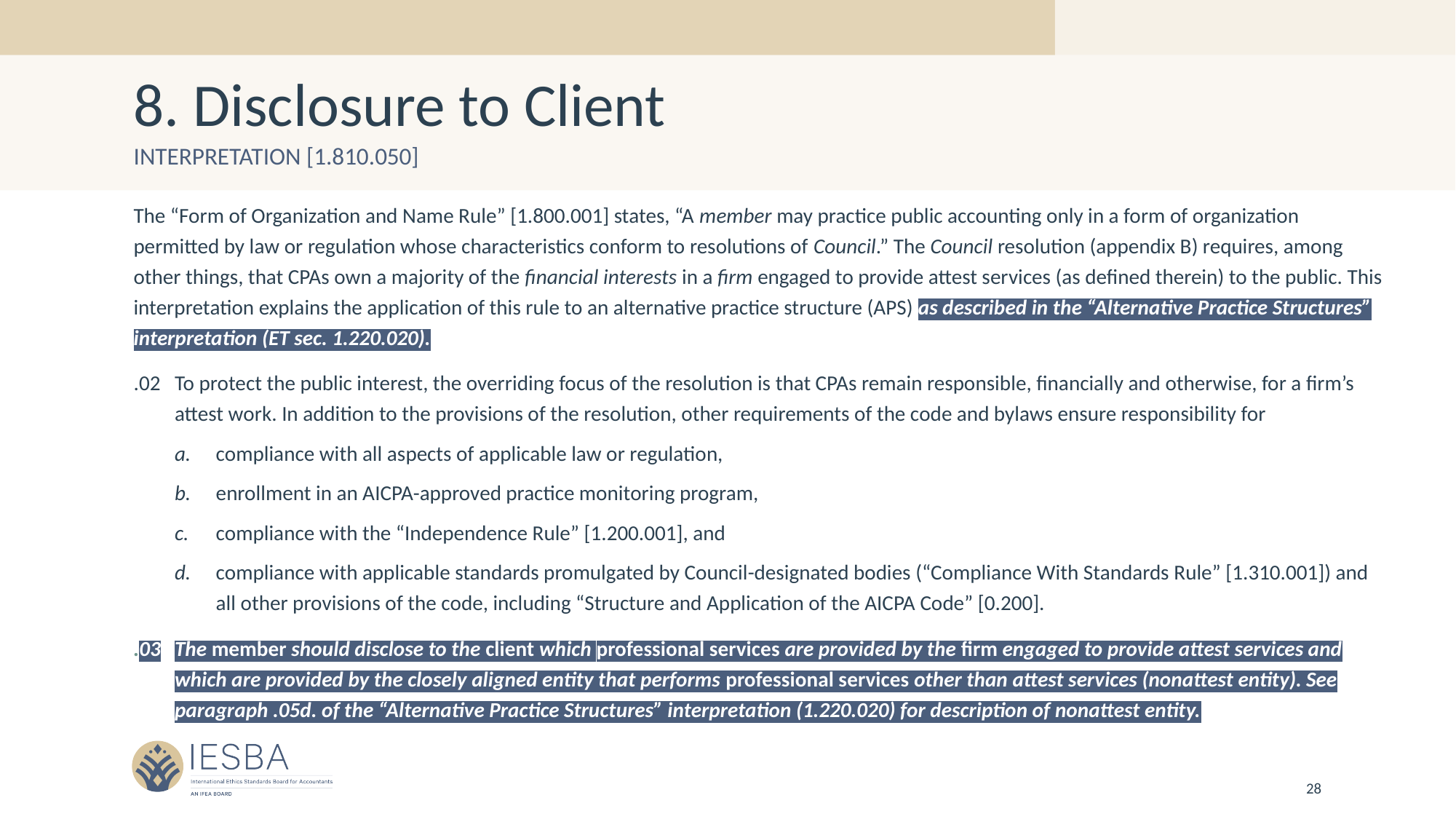

# 8. Disclosure to Client
Interpretation [1.810.050]
The “Form of Organization and Name Rule” [1.800.001] states, “A member may practice public accounting only in a form of organization permitted by law or regulation whose characteristics conform to resolutions of Council.” The Council resolution (appendix B) requires, among other things, that CPAs own a majority of the financial interests in a firm engaged to provide attest services (as defined therein) to the public. This interpretation explains the application of this rule to an alternative practice structure (APS) as described in the “Alternative Practice Structures” interpretation (ET sec. 1.220.020).
.02	To protect the public interest, the overriding focus of the resolution is that CPAs remain responsible, financially and otherwise, for a firm’s attest work. In addition to the provisions of the resolution, other requirements of the code and bylaws ensure responsibility for
a.	compliance with all aspects of applicable law or regulation,
b.	enrollment in an AICPA-approved practice monitoring program,
c.	compliance with the “Independence Rule” [1.200.001], and
d.	compliance with applicable standards promulgated by Council-designated bodies (“Compliance With Standards Rule” [1.310.001]) and all other provisions of the code, including “Structure and Application of the AICPA Code” [0.200].
.03	The member should disclose to the client which professional services are provided by the firm engaged to provide attest services and which are provided by the closely aligned entity that performs professional services other than attest services (nonattest entity). See paragraph .05d. of the “Alternative Practice Structures” interpretation (1.220.020) for description of nonattest entity.
28